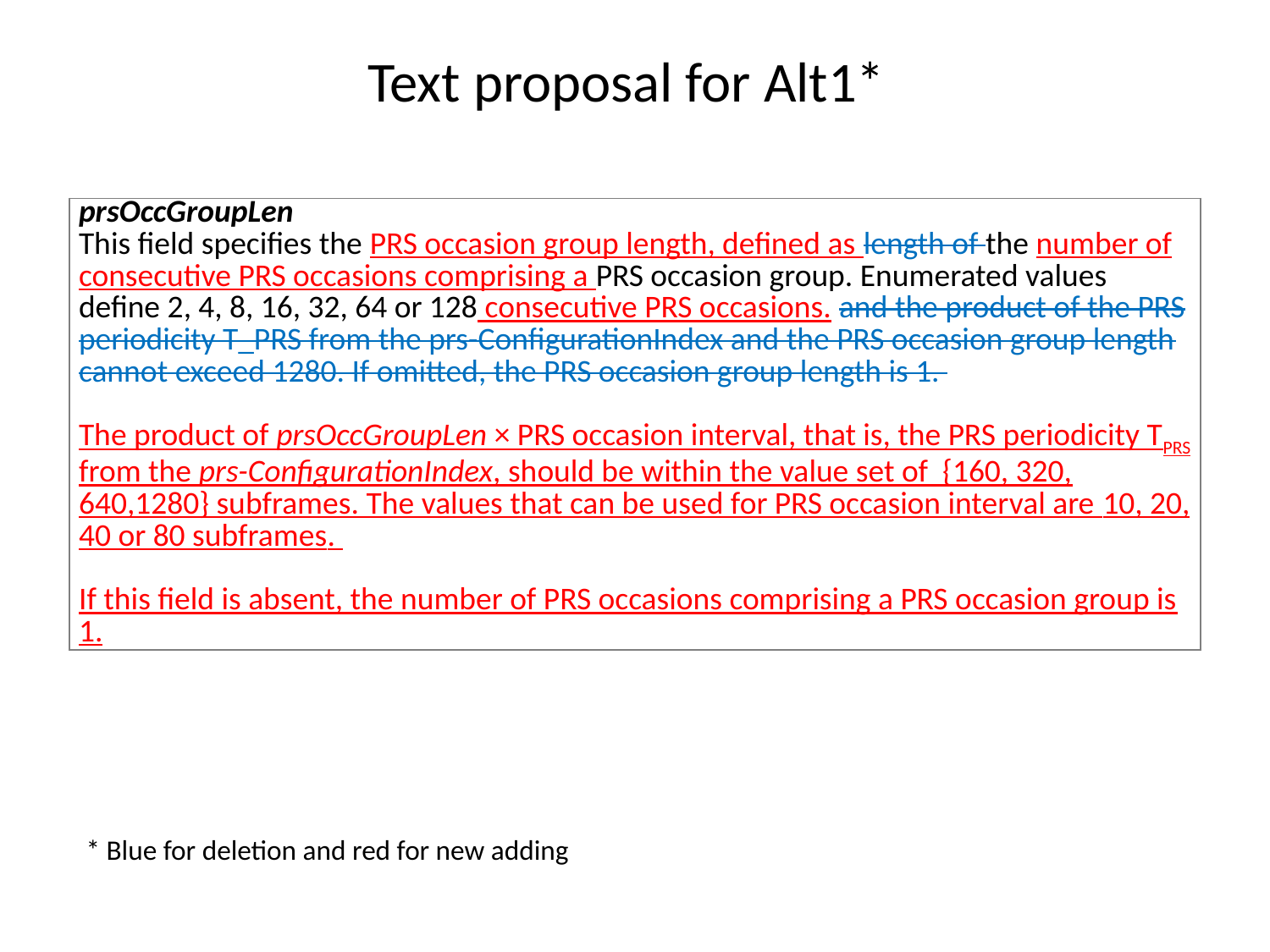

# Text proposal for Alt1*
| prsOccGroupLen This field specifies the PRS occasion group length, defined as length of the number of consecutive PRS occasions comprising a PRS occasion group. Enumerated values define 2, 4, 8, 16, 32, 64 or 128 consecutive PRS occasions. and the product of the PRS periodicity T\_PRS from the prs-ConfigurationIndex and the PRS occasion group length cannot exceed 1280. If omitted, the PRS occasion group length is 1. The product of prsOccGroupLen × PRS occasion interval, that is, the PRS periodicity TPRS from the prs-ConfigurationIndex, should be within the value set of {160, 320, 640,1280} subframes. The values that can be used for PRS occasion interval are 10, 20, 40 or 80 subframes. If this field is absent, the number of PRS occasions comprising a PRS occasion group is 1. |
| --- |
* Blue for deletion and red for new adding